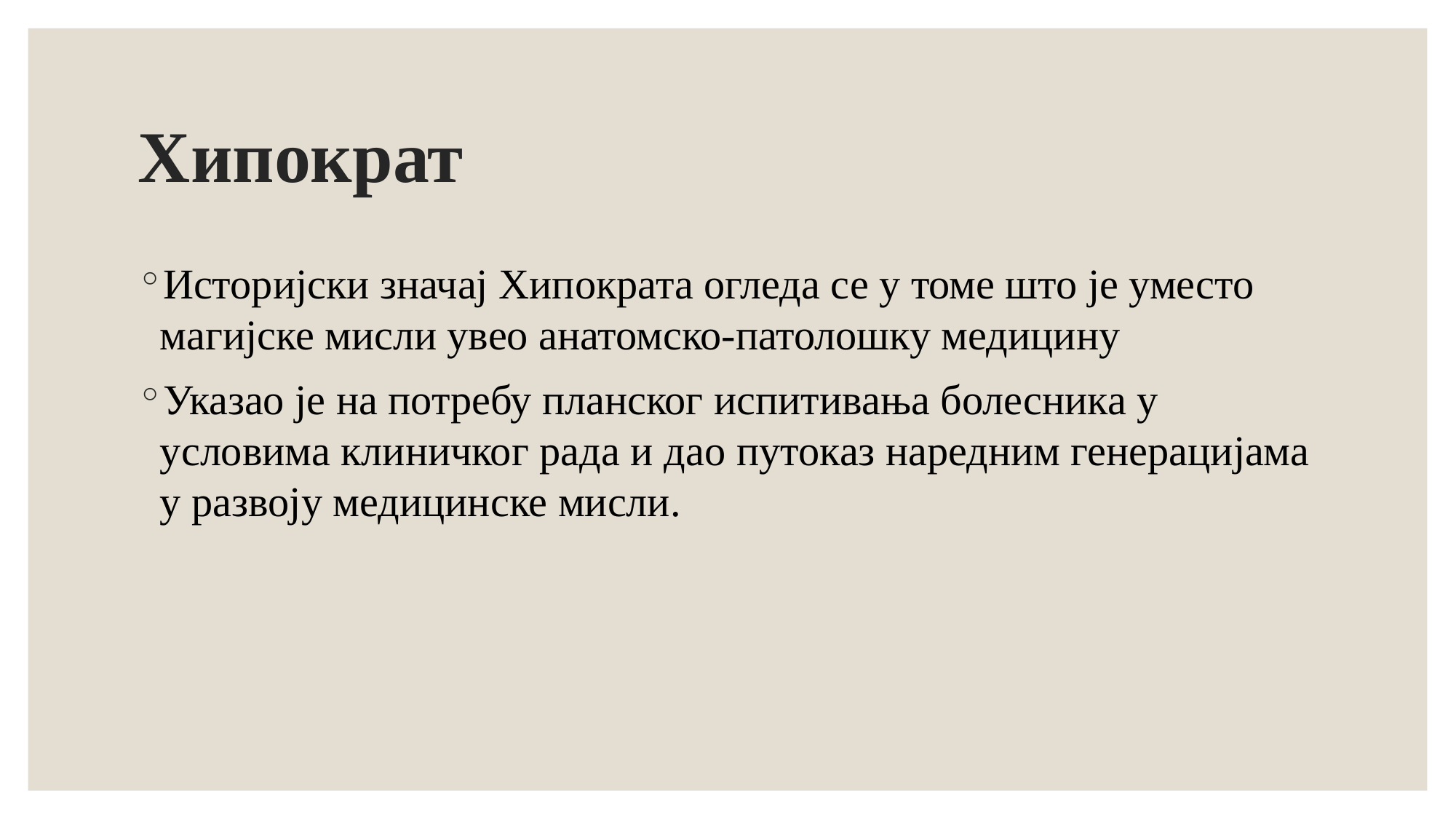

# Хипократ
Историјски значај Хипократа огледа се у томе што је уместо магијске мисли увео анатомско-патолошку медицину
Указао је на потребу планског испитивања болесника у условима клиничког рада и дао путоказ наредним генерацијама у развоју медицинске мисли.